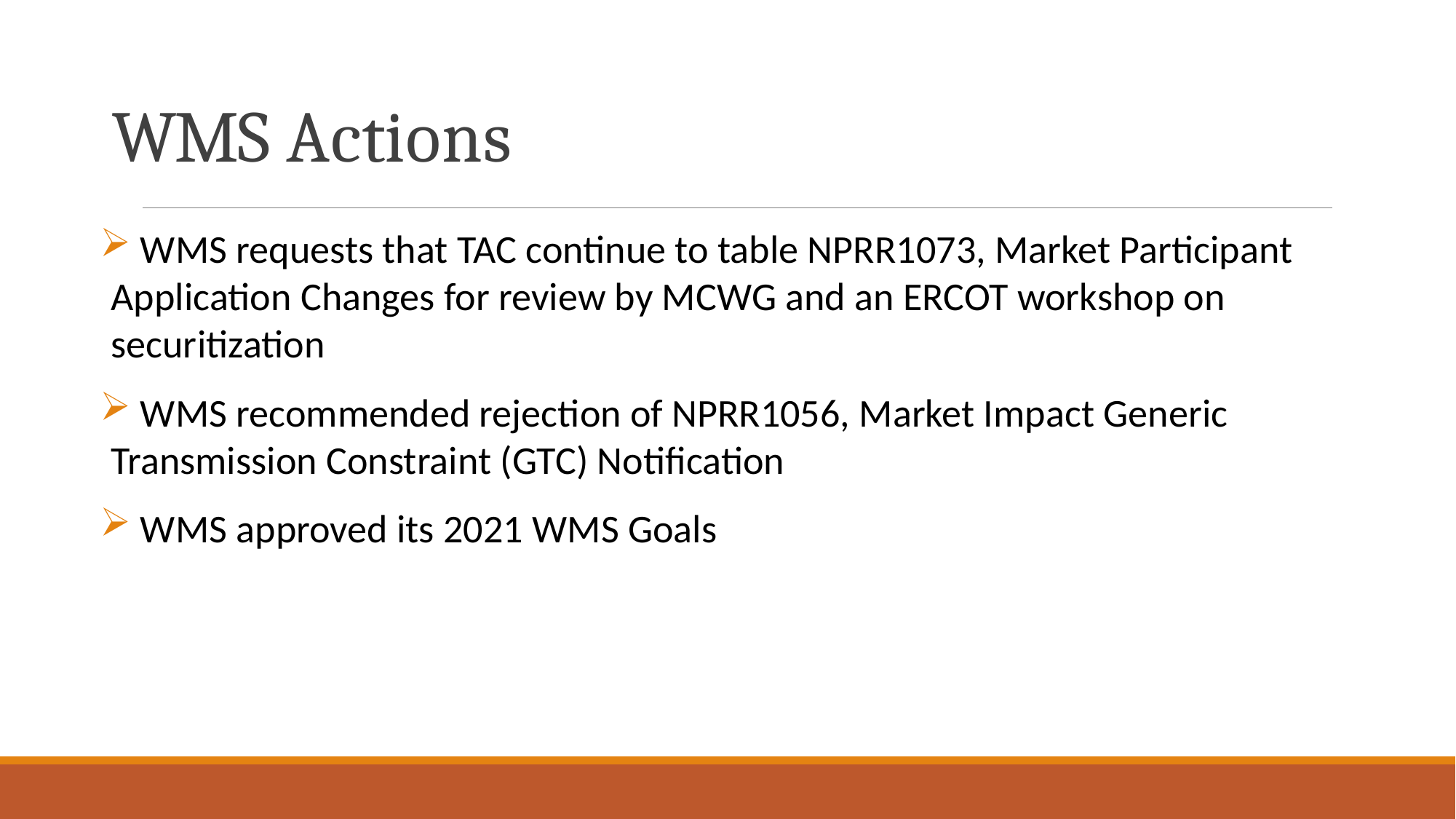

# WMS Actions
 WMS requests that TAC continue to table NPRR1073, Market Participant Application Changes for review by MCWG and an ERCOT workshop on securitization
 WMS recommended rejection of NPRR1056, Market Impact Generic Transmission Constraint (GTC) Notification
 WMS approved its 2021 WMS Goals